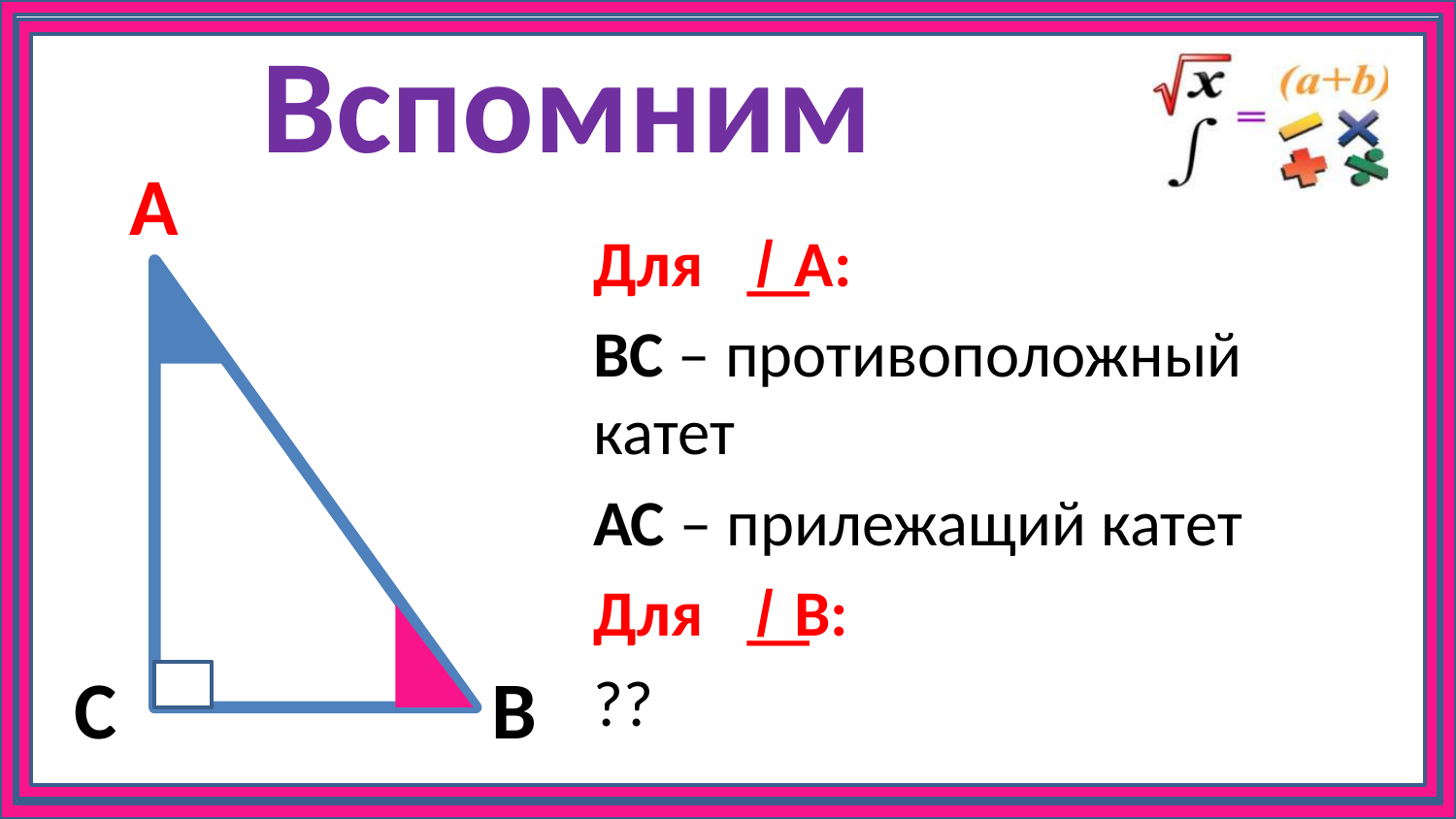

# Вспомним
А
Для    ̸͟  А:
ВС – противоположный катет
АС – прилежащий катет
Для    ̸͟  В:
??

С
В